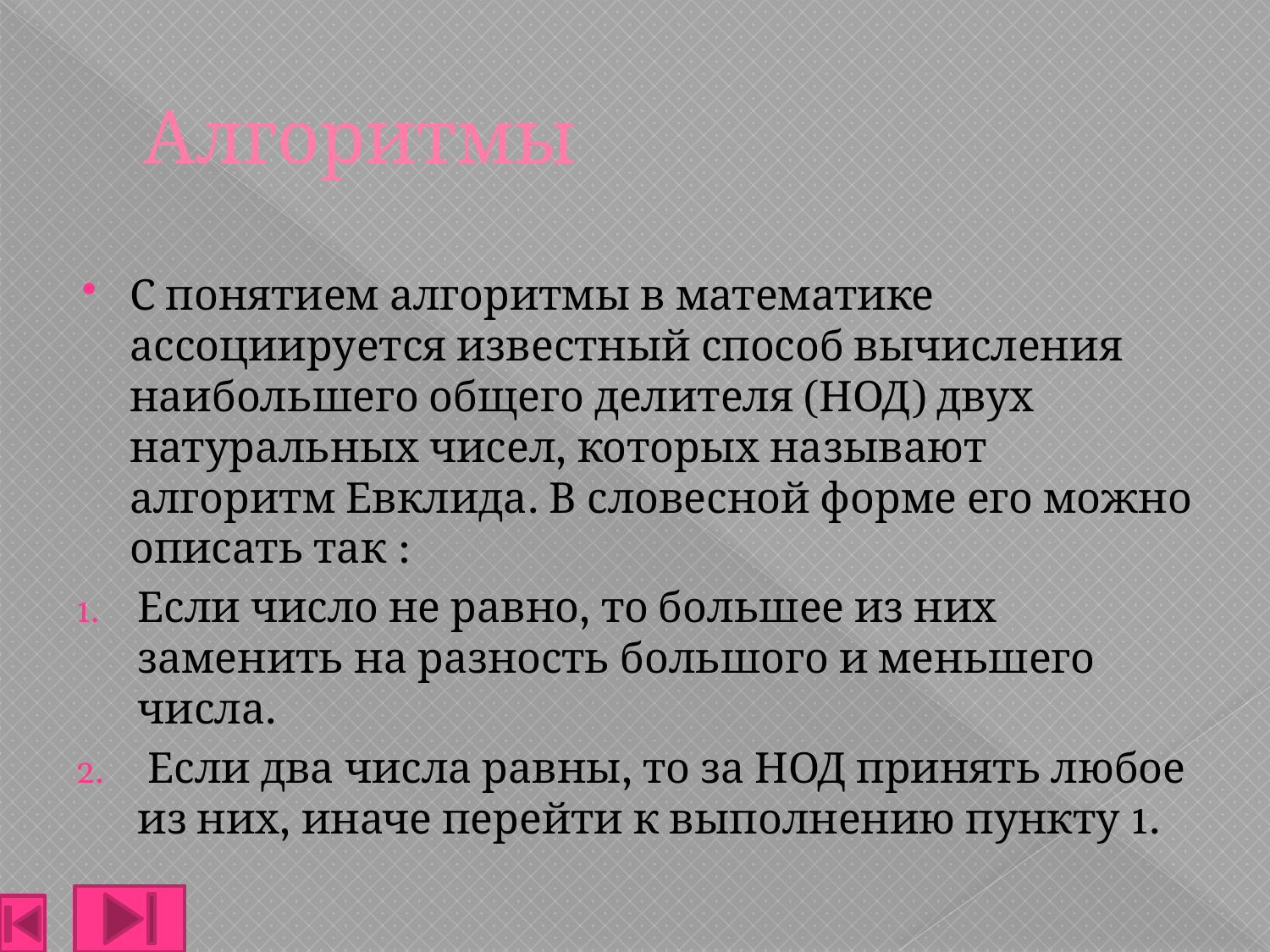

# Алгоритмы
С понятием алгоритмы в математике ассоциируется известный способ вычисления наибольшего общего делителя (НОД) двух натуральных чисел, которых называют алгоритм Евклида. В словесной форме его можно описать так :
Если число не равно, то большее из них заменить на разность большого и меньшего числа.
 Если два числа равны, то за НОД принять любое из них, иначе перейти к выполнению пункту 1.